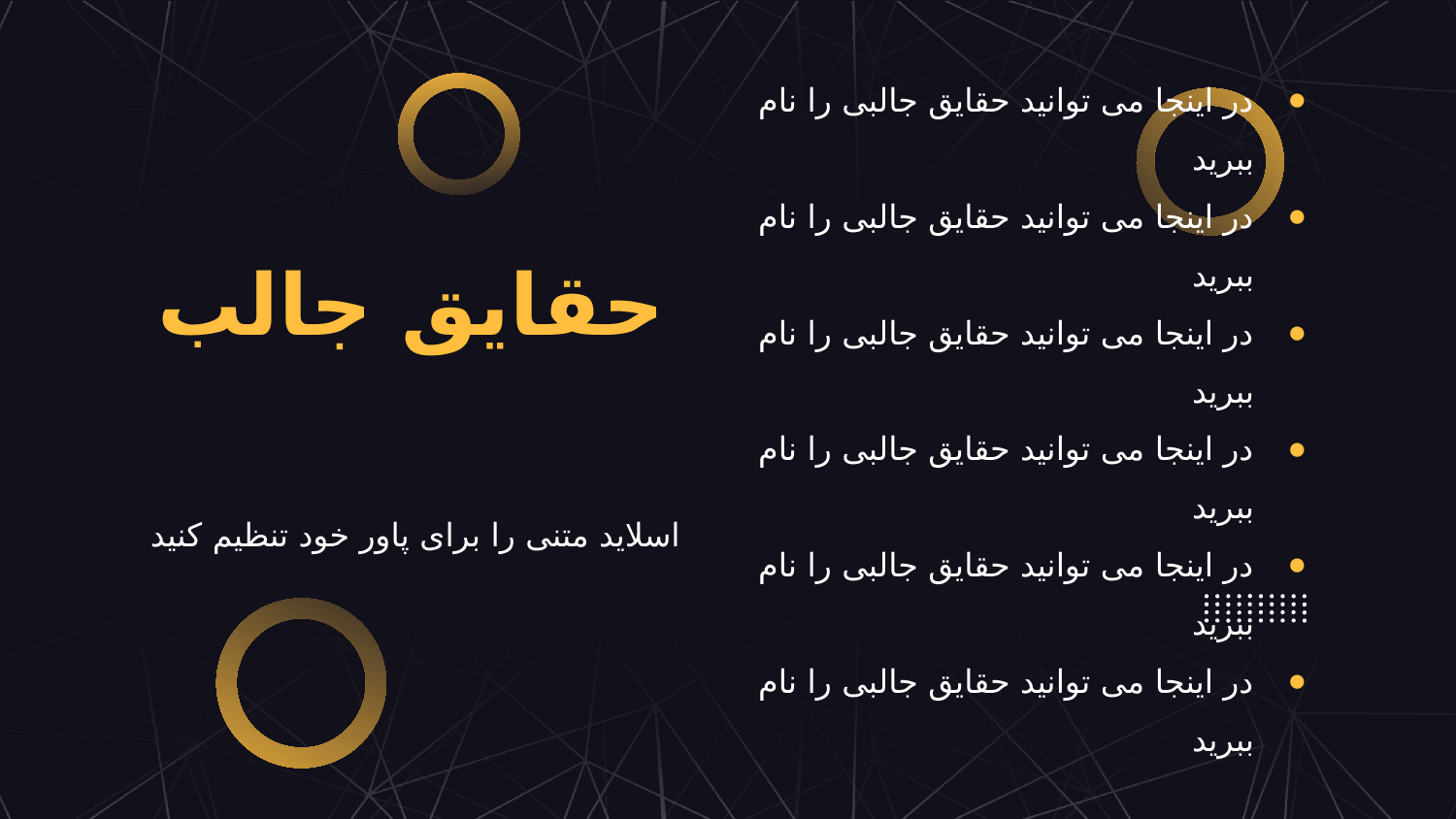

# حقایق جالب
در اینجا می توانید حقایق جالبی را نام ببرید
در اینجا می توانید حقایق جالبی را نام ببرید
در اینجا می توانید حقایق جالبی را نام ببرید
در اینجا می توانید حقایق جالبی را نام ببرید
در اینجا می توانید حقایق جالبی را نام ببرید
در اینجا می توانید حقایق جالبی را نام ببرید
اسلاید متنی را برای پاور خود تنظیم کنید